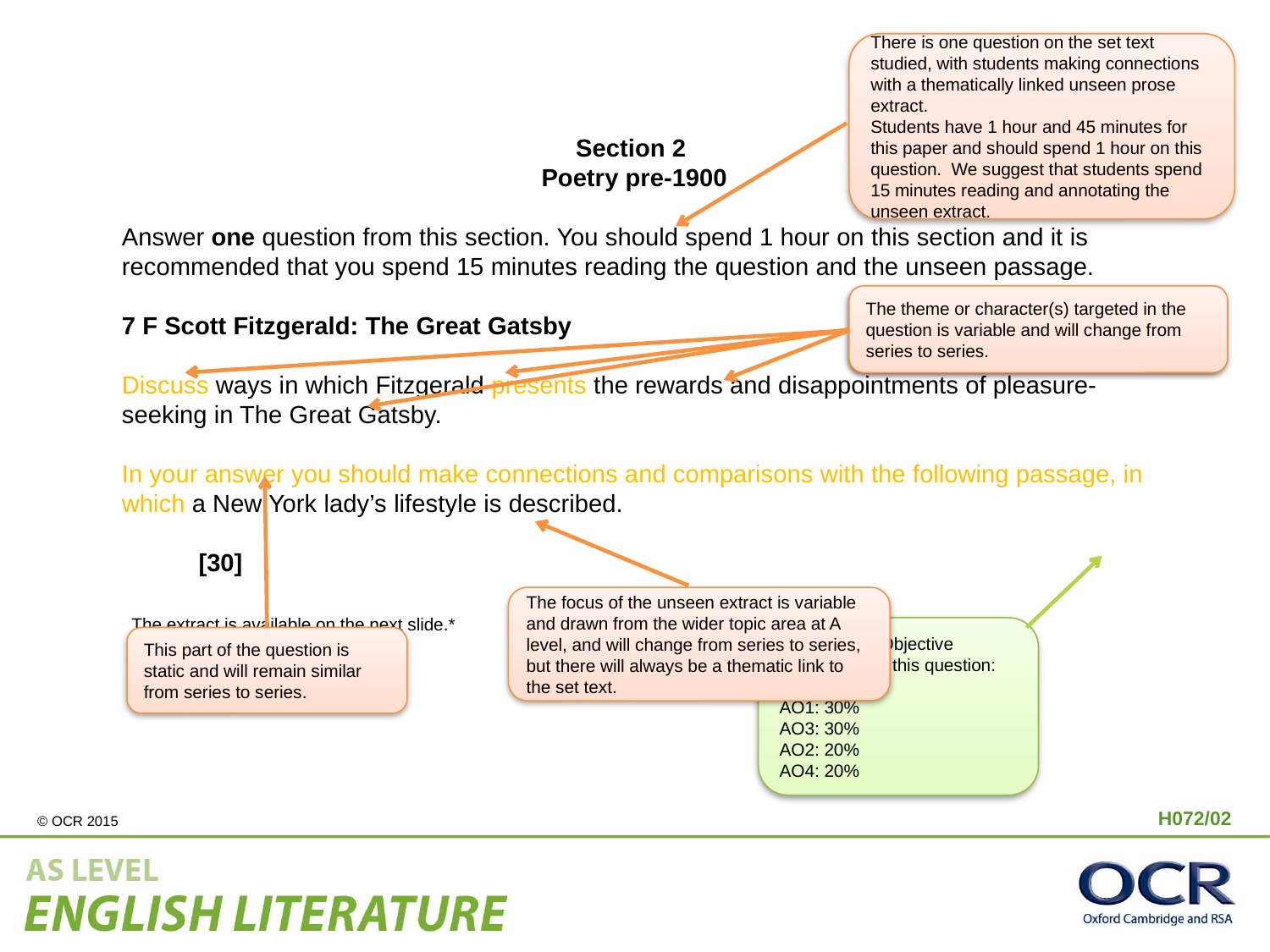

There is one question on the set text studied, with students making connections with a thematically linked unseen prose extract.
Students have 1 hour and 45 minutes for this paper and should spend 1 hour on this question.  We suggest that students spend 15 minutes reading and annotating the unseen extract.
Section 2
Poetry pre-1900

Answer one question from this section. You should spend 1 hour on this section and it is recommended that you spend 15 minutes reading the question and the unseen passage.

7 F Scott Fitzgerald: The Great Gatsby

Discuss ways in which Fitzgerald presents the rewards and disappointments of pleasure-seeking in The Great Gatsby.

In your answer you should make connections and comparisons with the following passage, in which a New York lady’s lifestyle is described. 												             [30]

  The extract is available on the next slide.*
The theme or character(s) targeted in the question is variable and will change from series to series.
The command words will vary and might include present, discuss, explore.
The focus of the unseen extract is variable and drawn from the wider topic area at A level, and will change from series to series, but there will always be a thematic link to the set text.
Assessment Objective weightings for this question:

AO1: 30%
AO3: 30%
AO2: 20%
AO4: 20%
This part of the question is static and will remain similar from series to series.